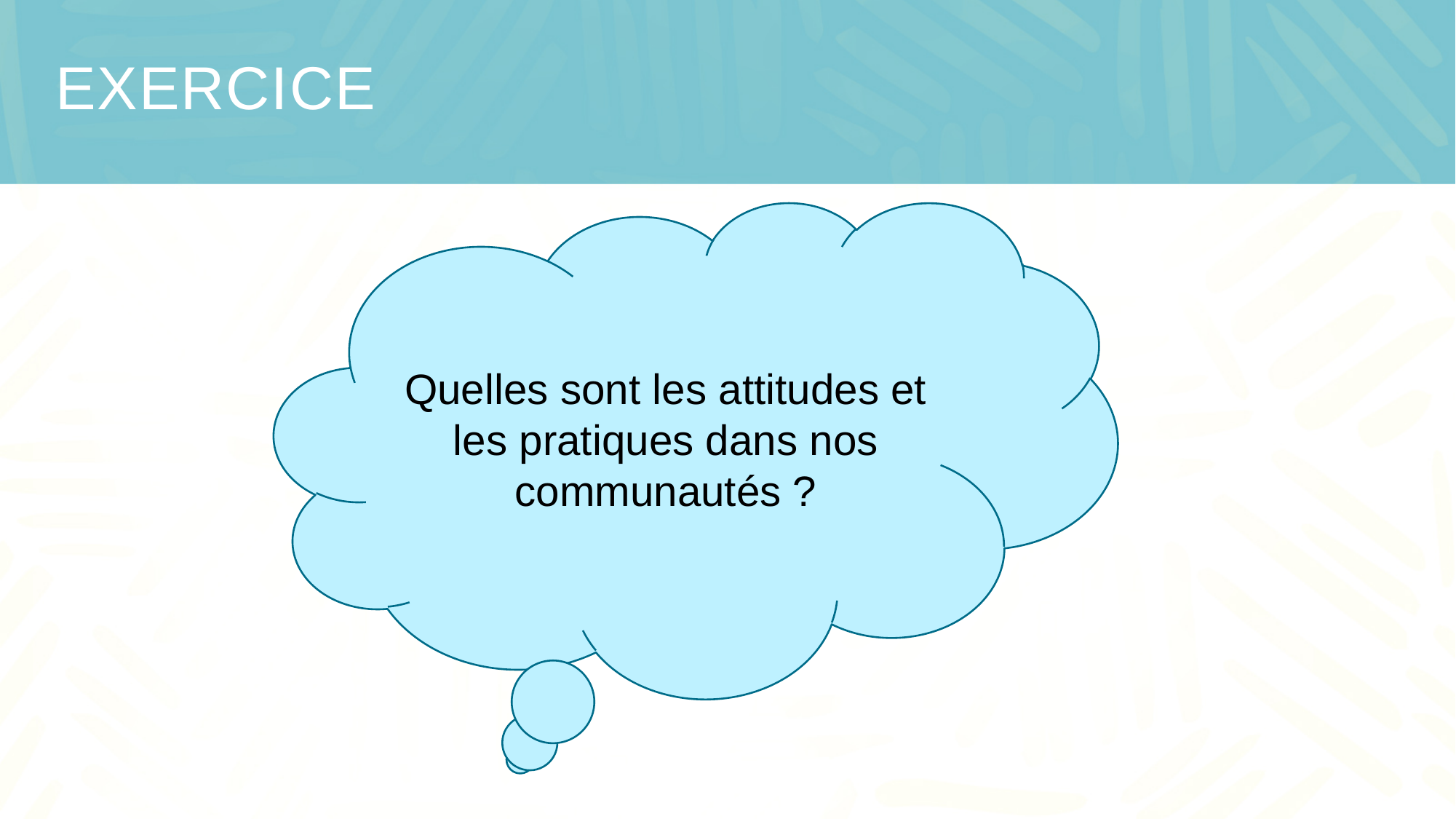

# Exercice
Quelles sont les attitudes et les pratiques dans nos communautés ?